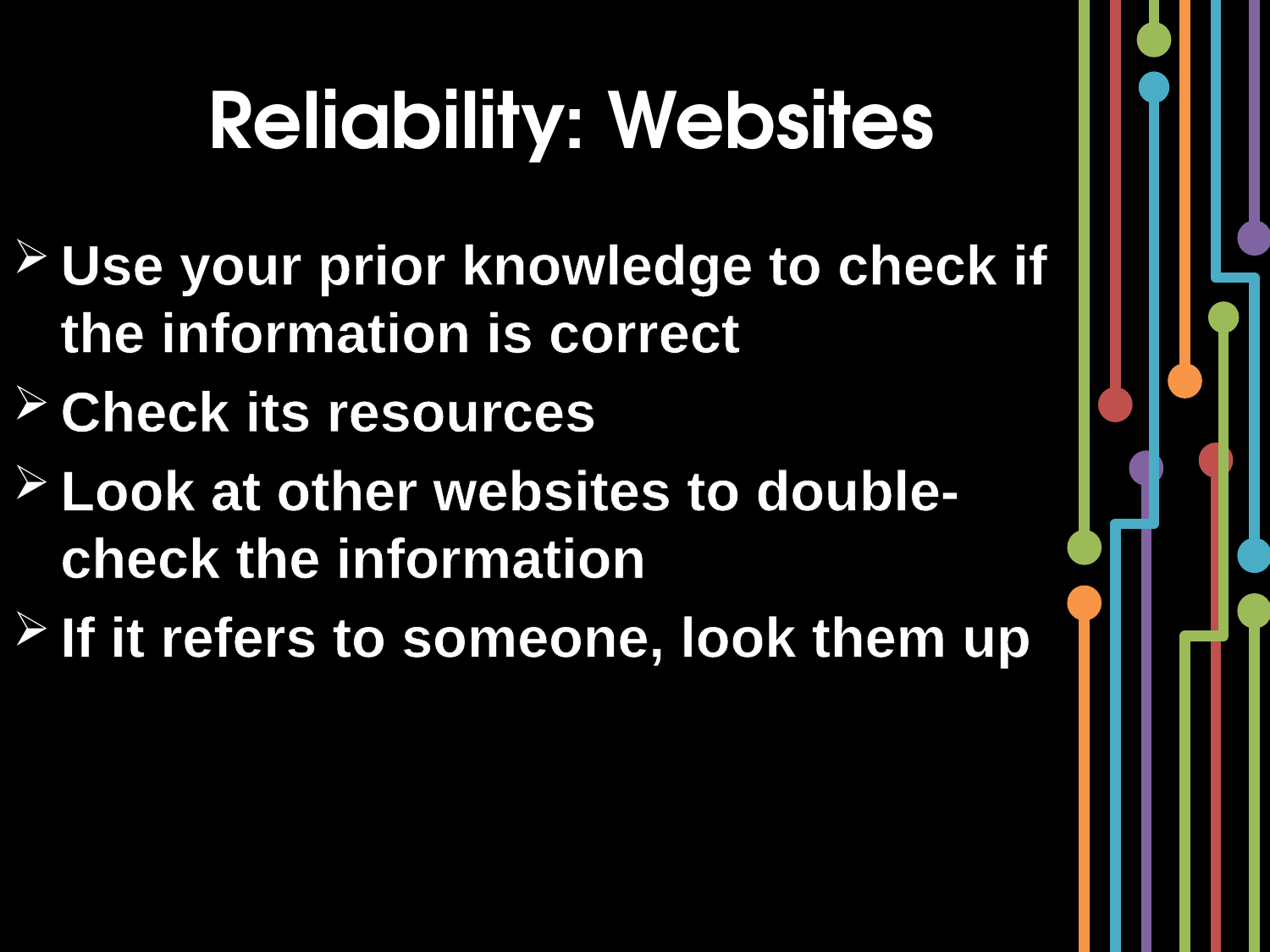

# Reliability: Websites
Use your prior knowledge to check if the information is correct
Check its resources
Look at other websites to double-check the information
If it refers to someone, look them up